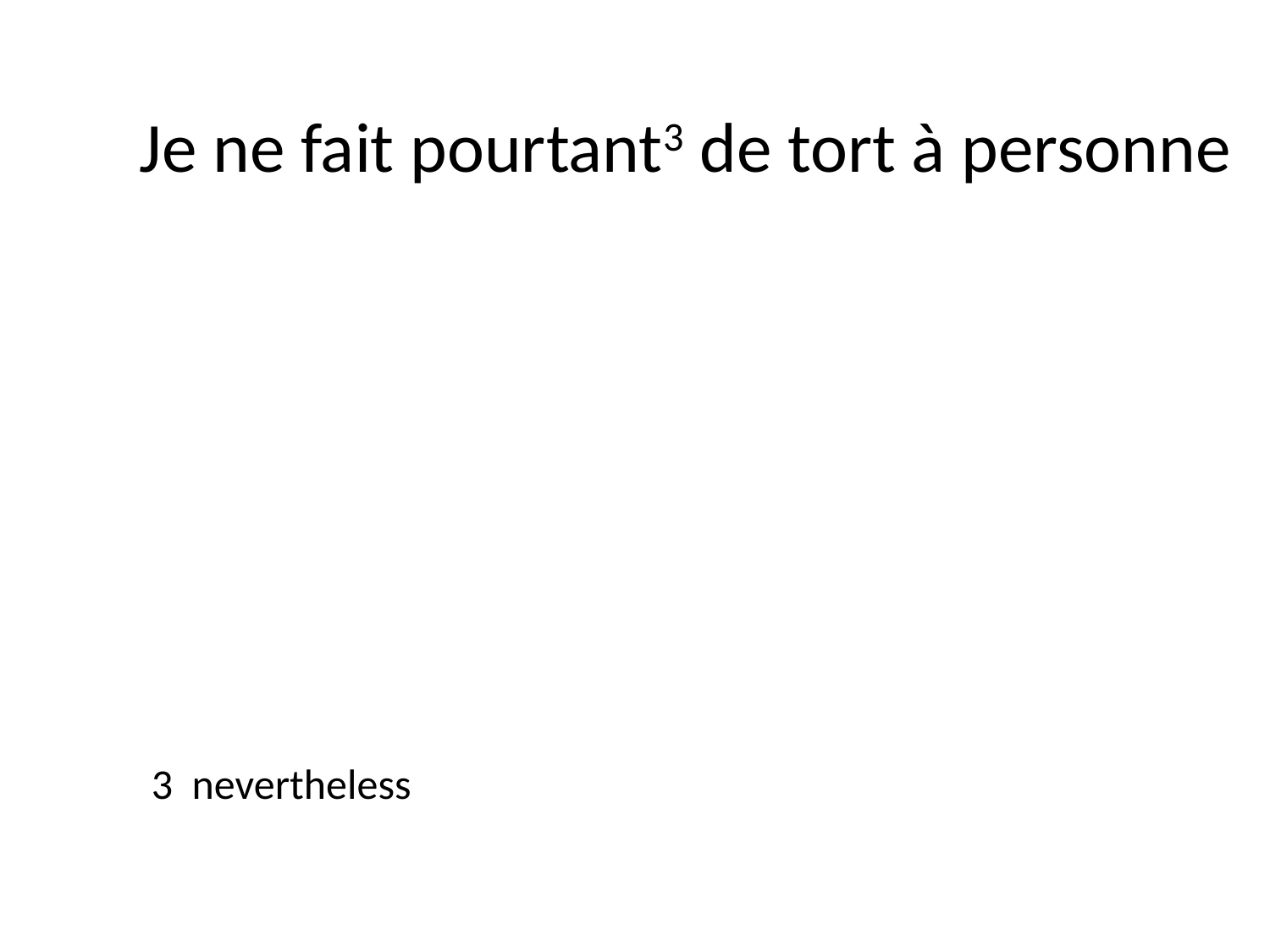

Je ne fait pourtant3 de tort à personne
3  nevertheless